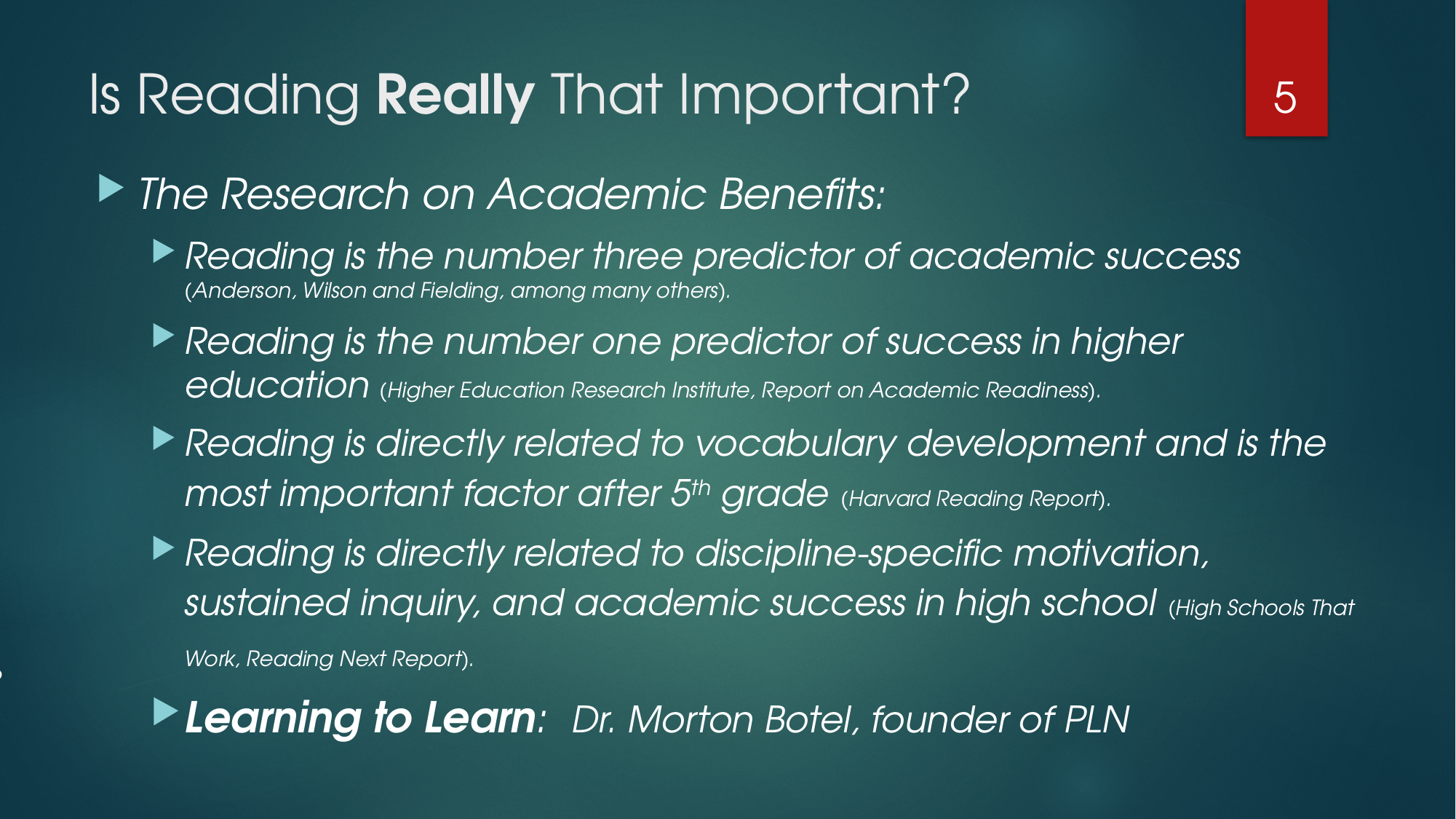

5
# Is Reading Really That Important?
The Research on Academic Benefits:
Reading is the number three predictor of academic success (Anderson, Wilson and Fielding, among many others).
Reading is the number one predictor of success in higher education (Higher Education Research Institute, Report on Academic Readiness).
Reading is directly related to vocabulary development and is the most important factor after 5th grade (Harvard Reading Report).
Reading is directly related to discipline-specific motivation, sustained inquiry, and academic success in high school (High Schools That Work, Reading Next Report).
Learning to Learn:  Dr. Morton Botel, founder of PLN

?